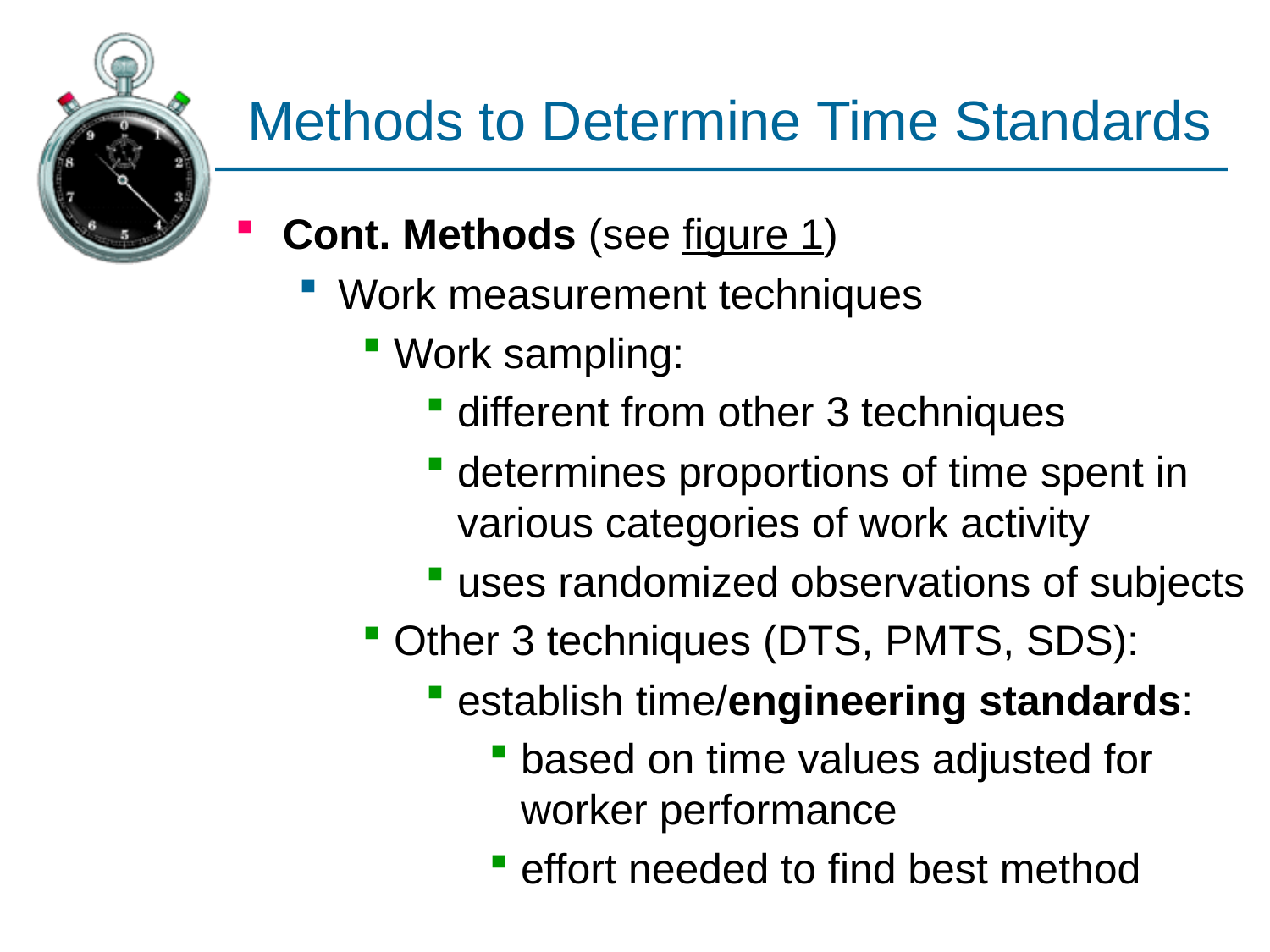

# Methods to Determine Time Standards
Cont. Methods (see figure 1)
Work measurement techniques
Work sampling:
different from other 3 techniques
determines proportions of time spent in various categories of work activity
uses randomized observations of subjects
Other 3 techniques (DTS, PMTS, SDS):
establish time/engineering standards:
based on time values adjusted for worker performance
effort needed to find best method